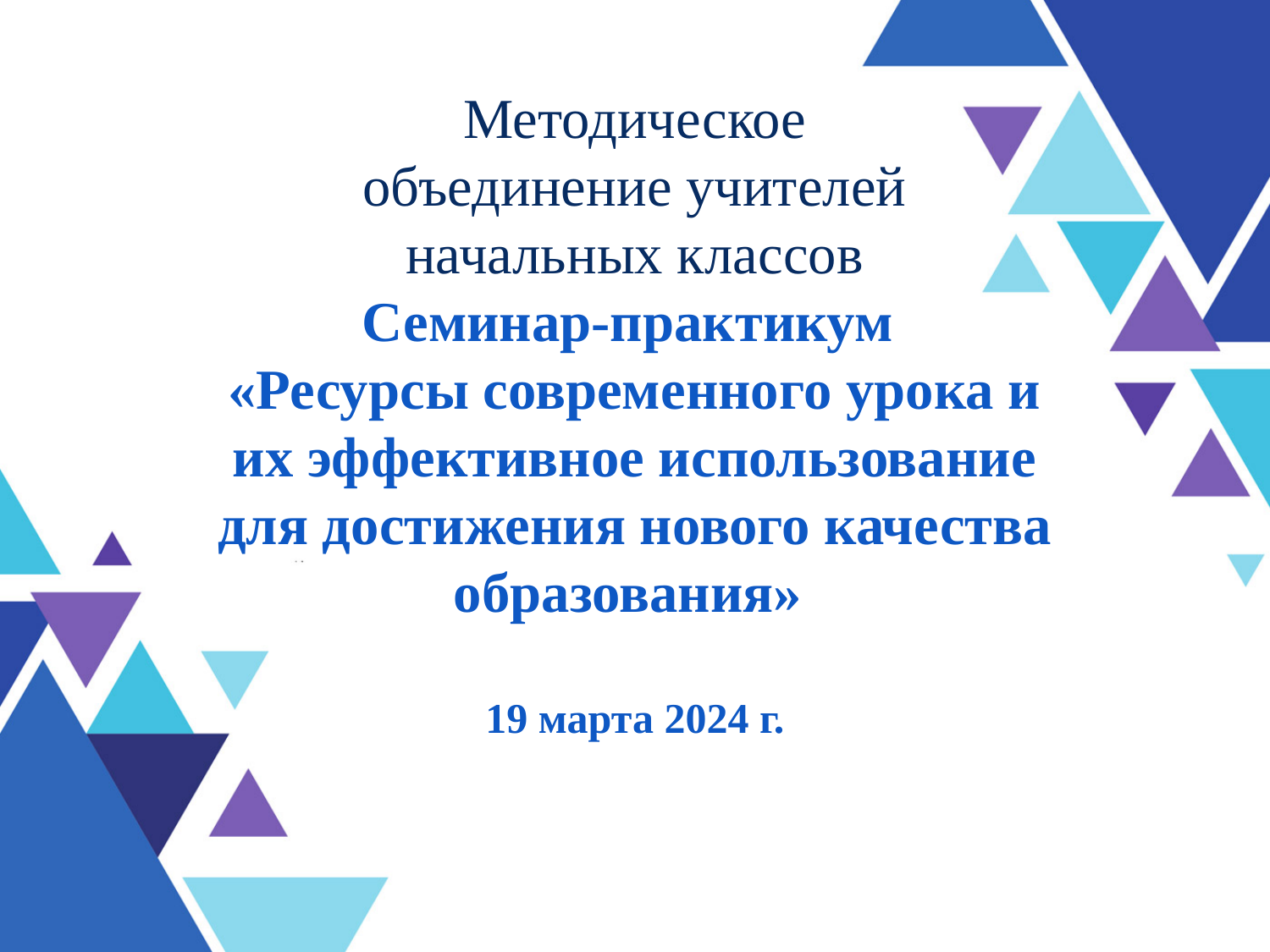

# Методическое объединение учителей начальных классов Семинар-практикум «Ресурсы современного урока и их эффективное использование для достижения нового качества образования» 19 марта 2024 г.